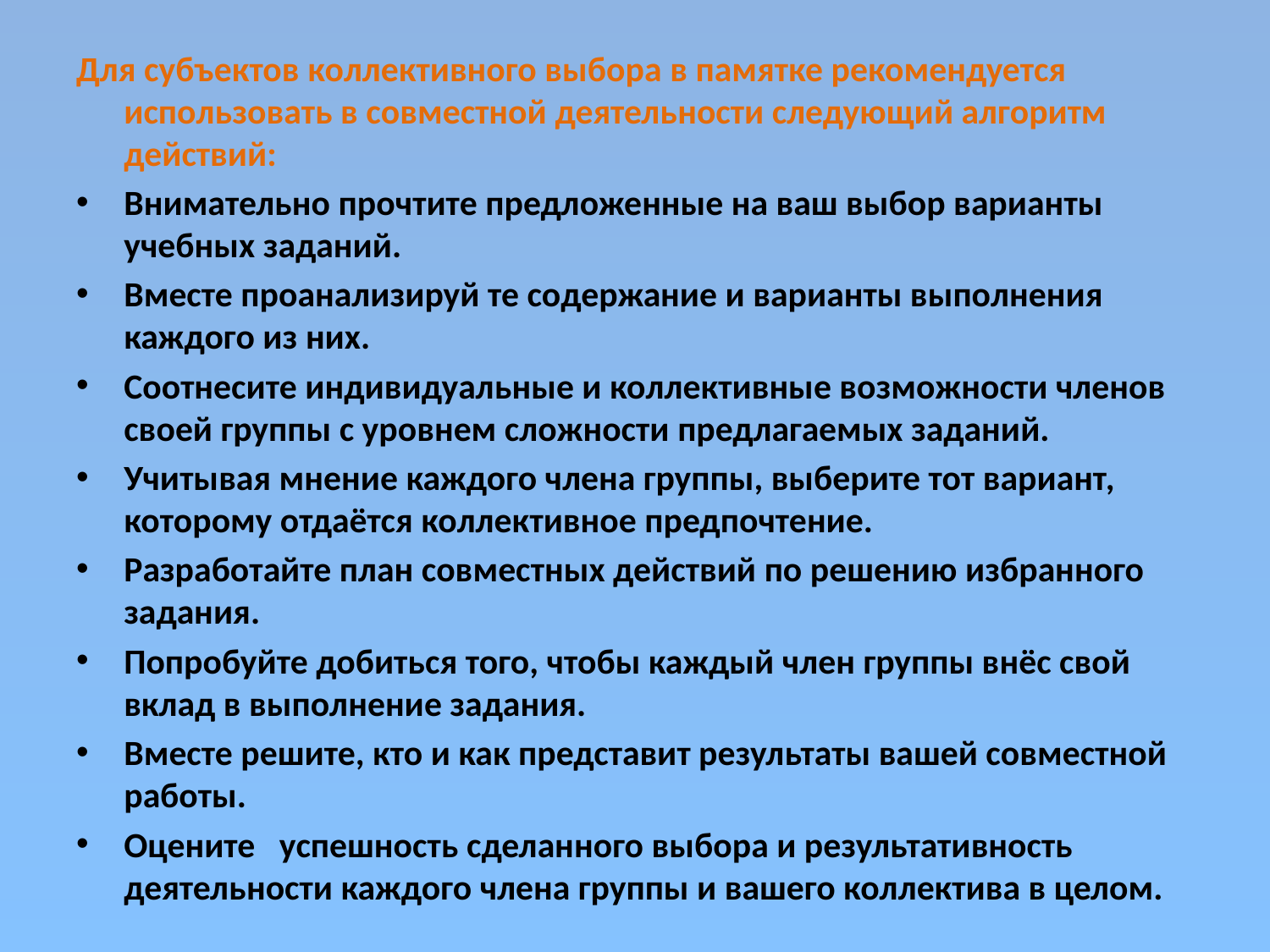

Для субъектов коллективного выбора в памятке рекомендуется использовать в совместной деятельности следующий алгоритм действий:
Внимательно прочтите предложенные на ваш выбор варианты учебных заданий.
Вместе проанализируй те содержание и варианты выполнения каждого из них.
Соотнесите индивидуальные и коллективные возможности членов своей группы с уровнем сложности предлагаемых заданий.
Учитывая мнение каждого члена группы, выберите тот вариант, которому отдаётся коллективное предпочтение.
Разработайте план совместных действий по решению избранного задания.
Попробуйте добиться того, чтобы каждый член группы внёс свой вклад в выполнение задания.
Вместе решите, кто и как представит результаты вашей совместной работы.
Оцените   успешность сделанного выбора и результативность деятельности каждого члена группы и вашего коллектива в целом.